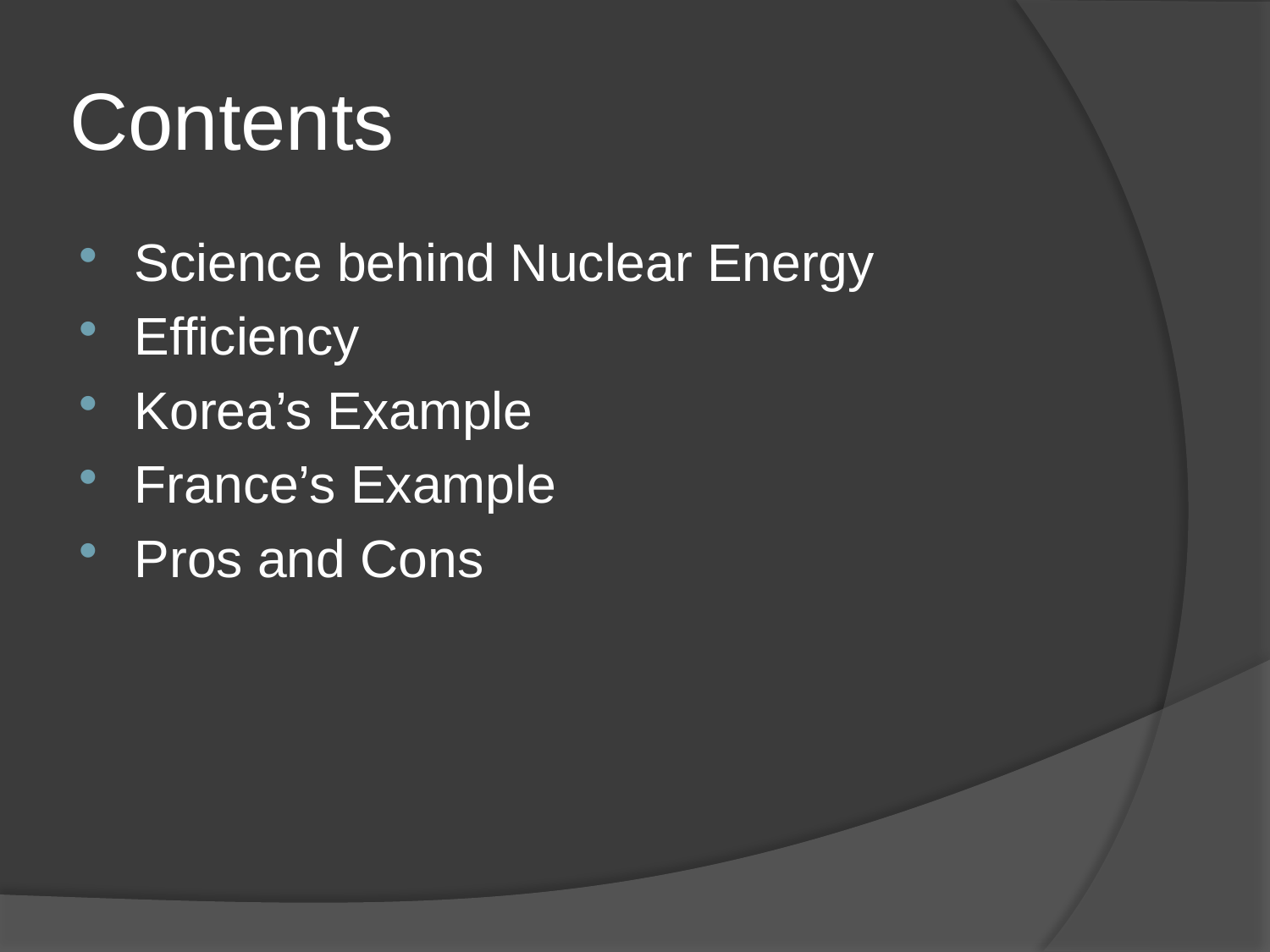

# Contents
Science behind Nuclear Energy
Efficiency
Korea’s Example
France’s Example
Pros and Cons